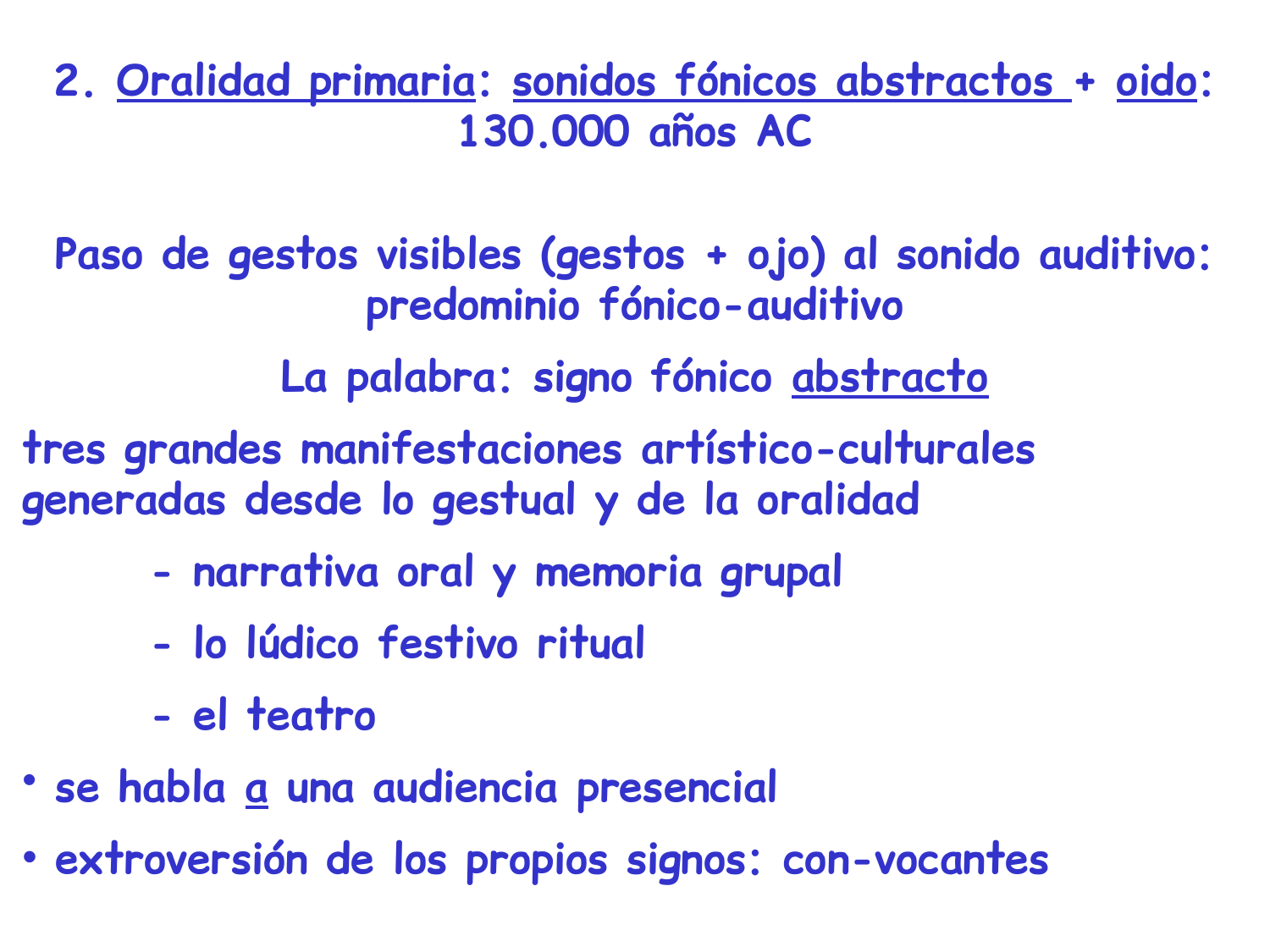

2. Oralidad primaria: sonidos fónicos abstractos + oido: 130.000 años AC

Paso de gestos visibles (gestos + ojo) al sonido auditivo: predominio fónico-auditivo
La palabra: signo fónico abstracto
tres grandes manifestaciones artístico-culturales generadas desde lo gestual y de la oralidad
	- narrativa oral y memoria grupal
	- lo lúdico festivo ritual
	- el teatro
 se habla a una audiencia presencial
 extroversión de los propios signos: con-vocantes